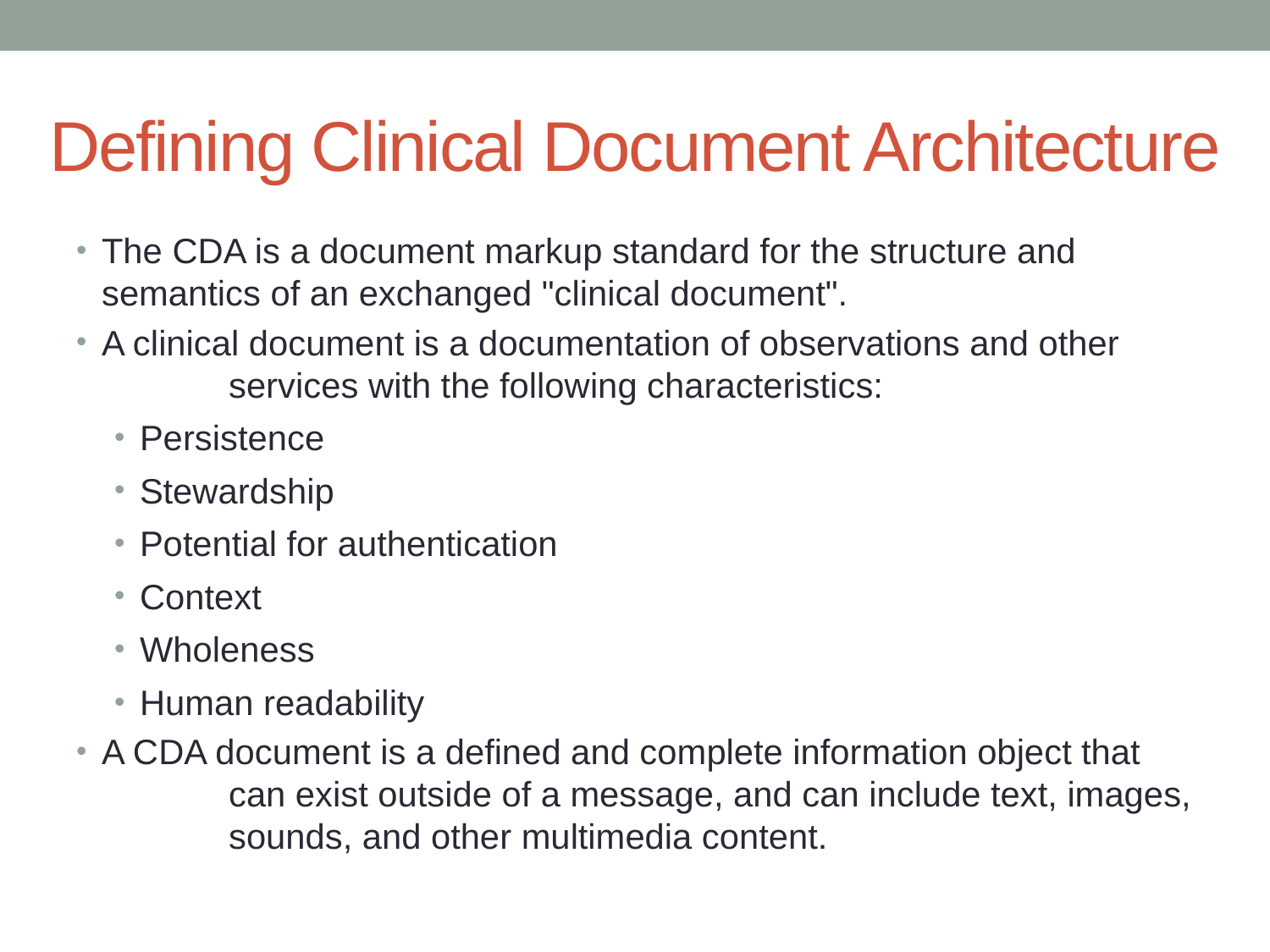

# Defining Clinical Document Architecture
The CDA is a document markup standard for the structure and 	semantics of an exchanged "clinical document".
A clinical document is a documentation of observations and other 	services with the following characteristics:
Persistence
Stewardship
Potential for authentication
Context
Wholeness
Human readability
A CDA document is a defined and complete information object that 	can exist outside of a message, and can include text, images, 	sounds, and other multimedia content.